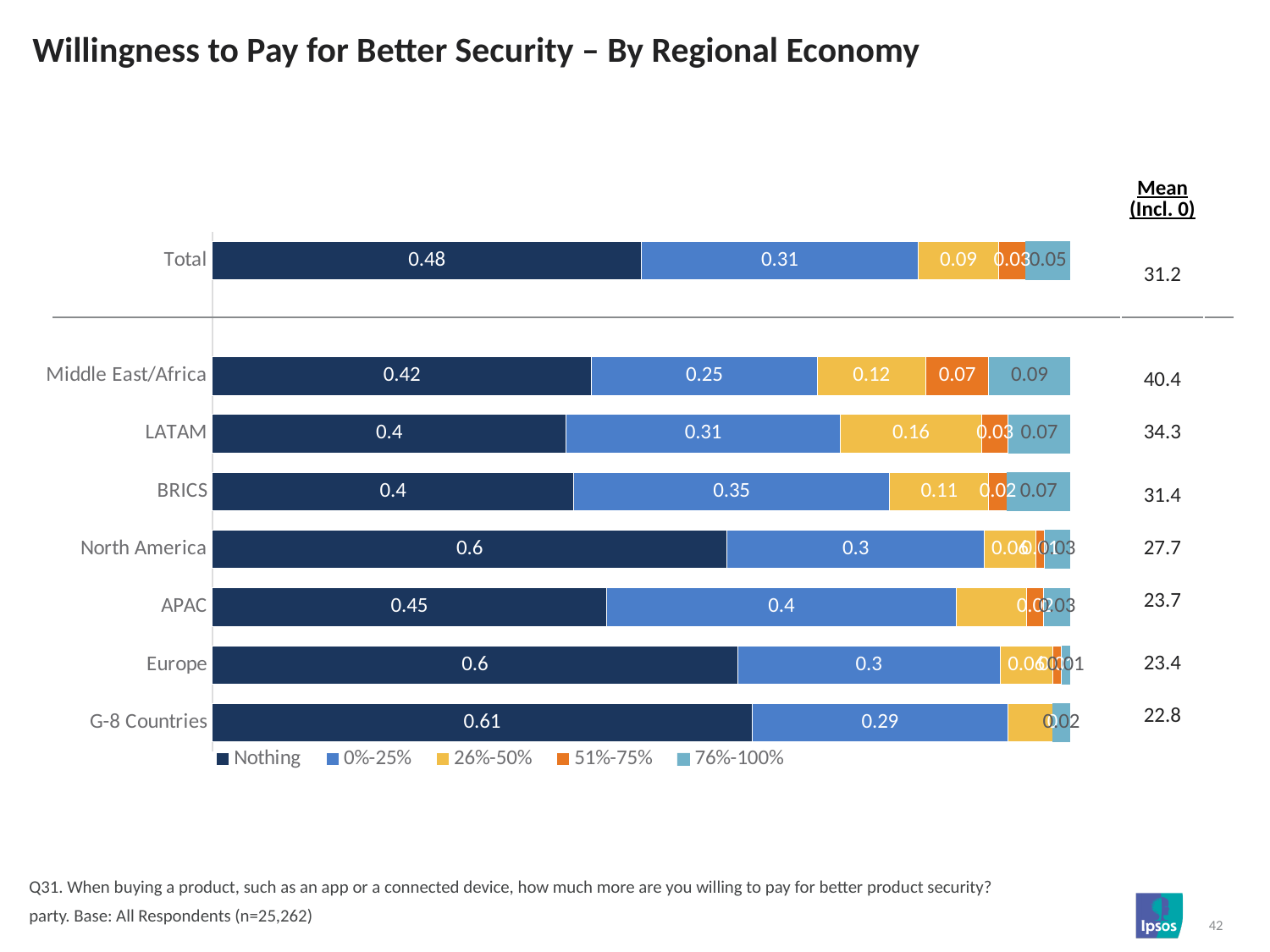

# Willingness to Pay for Better Security – By Regional Economy
| Mean (Incl. 0) |
| --- |
| 31.2 |
| 40.4 |
| 34.3 |
| 31.4 |
| 27.7 |
| 23.7 |
| 23.4 |
| 22.8 |
|  |

### Chart

| Category | Nothing | 0%-25% | 26%-50% | 51%-75% | 76%-100% |
|---|---|---|---|---|---|
| Total | 0.48 | 0.31 | 0.09 | 0.03 | 0.05 |
|  | None | None | None | None | None |
| Middle East/Africa | 0.42 | 0.25 | 0.12 | 0.07 | 0.09 |
| LATAM | 0.4 | 0.31 | 0.16 | 0.03 | 0.07 |
| BRICS | 0.4 | 0.35 | 0.11 | 0.02 | 0.07 |
| North America | 0.6 | 0.3 | 0.06 | 0.01 | 0.03 |
| APAC | 0.45 | 0.4 | 0.08 | 0.02 | 0.03 |
| Europe | 0.6 | 0.3 | 0.06 | 0.01 | 0.01 |
| G-8 Countries | 0.61 | 0.29 | 0.05 | 0.0 | 0.02 |
Q31. When buying a product, such as an app or a connected device, how much more are you willing to pay for better product security?
party. Base: All Respondents (n=25,262)